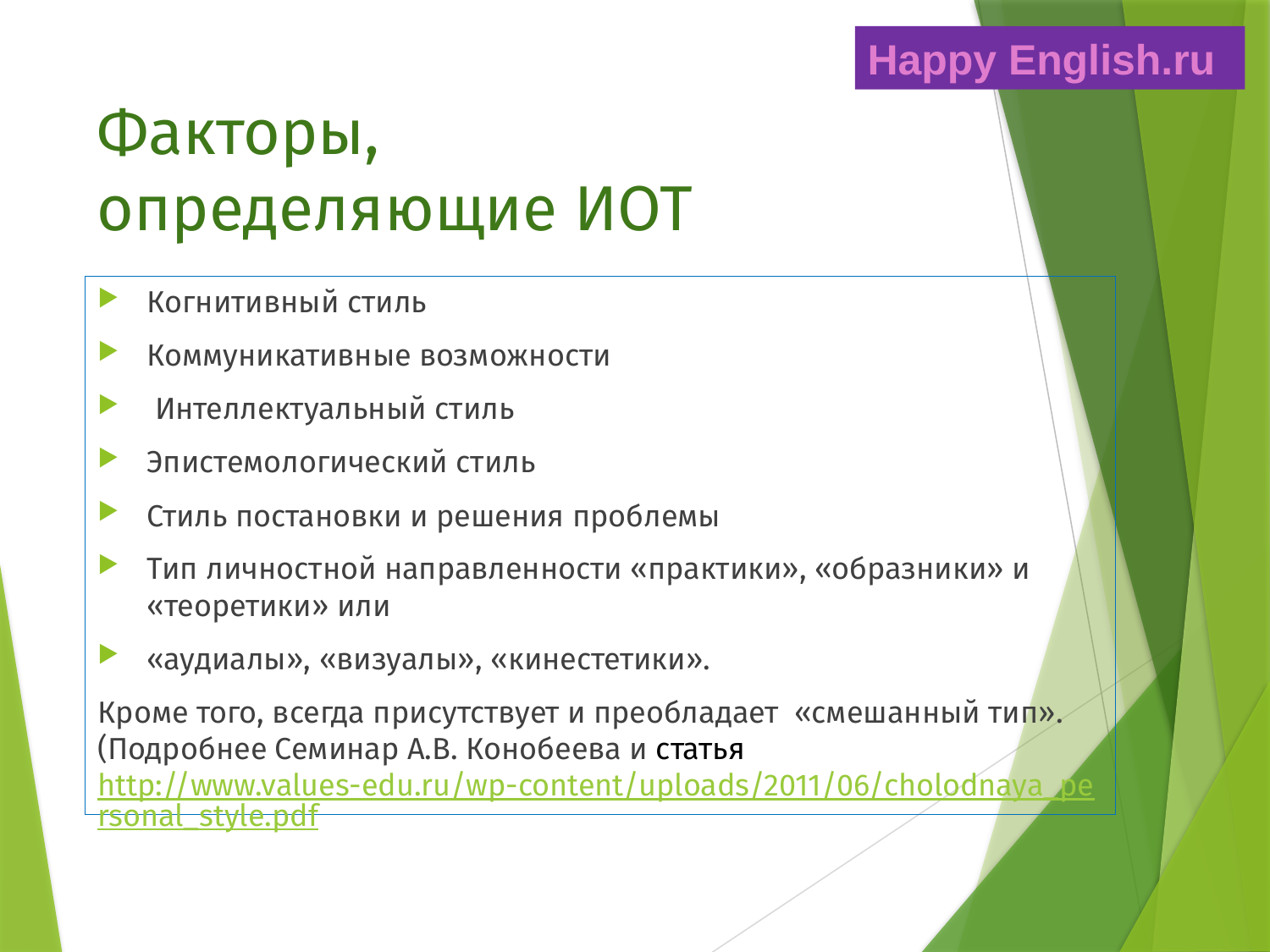

Happy English.ru
# Факторы, определяющие ИОТ
Когнитивный стиль
Коммуникативные возможности
 Интеллектуальный стиль
Эпистемологический стиль
Стиль постановки и решения проблемы
Тип личностной направленности «практики», «образники» и «теоретики» или
«аудиалы», «визуалы», «кинестетики».
Кроме того, всегда присутствует и преобладает  «смешанный тип». 
(Подробнее Семинар А.В. Конобеева и статья http://www.values-edu.ru/wp-content/uploads/2011/06/cholodnaya_personal_style.pdf